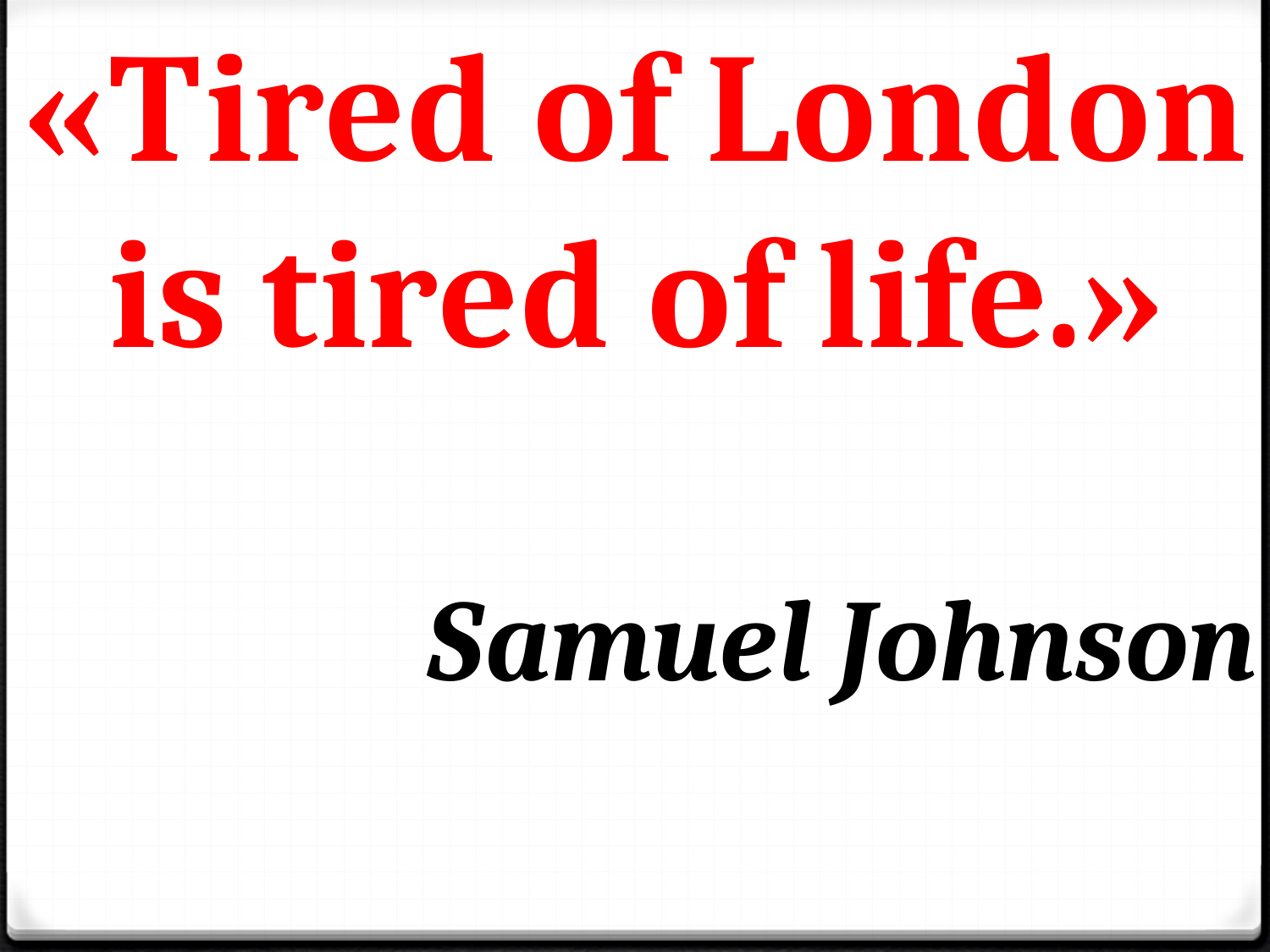

«Tired of London is tired of life.»

Samuel Johnson